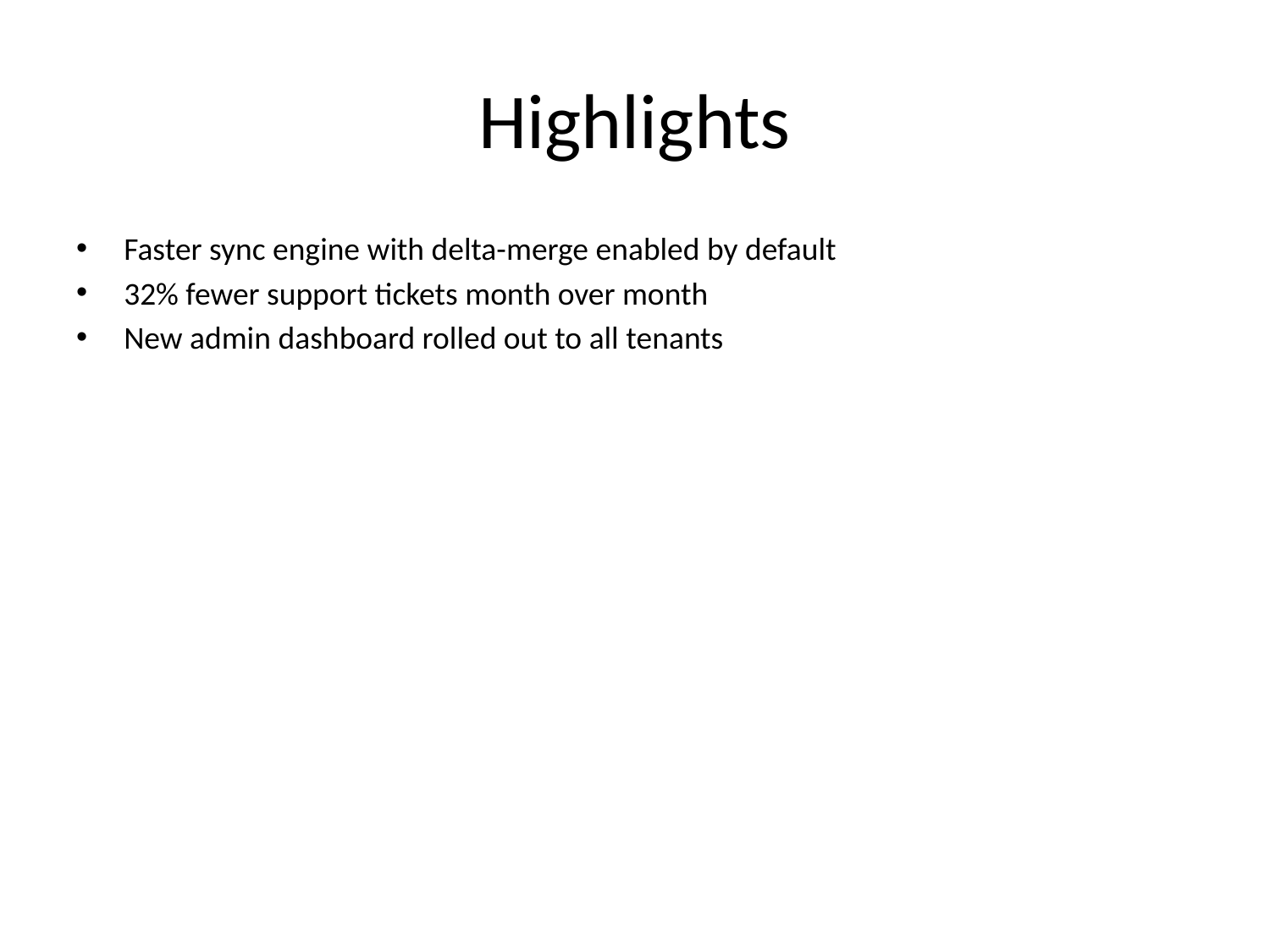

# Highlights
Faster sync engine with delta-merge enabled by default
32% fewer support tickets month over month
New admin dashboard rolled out to all tenants